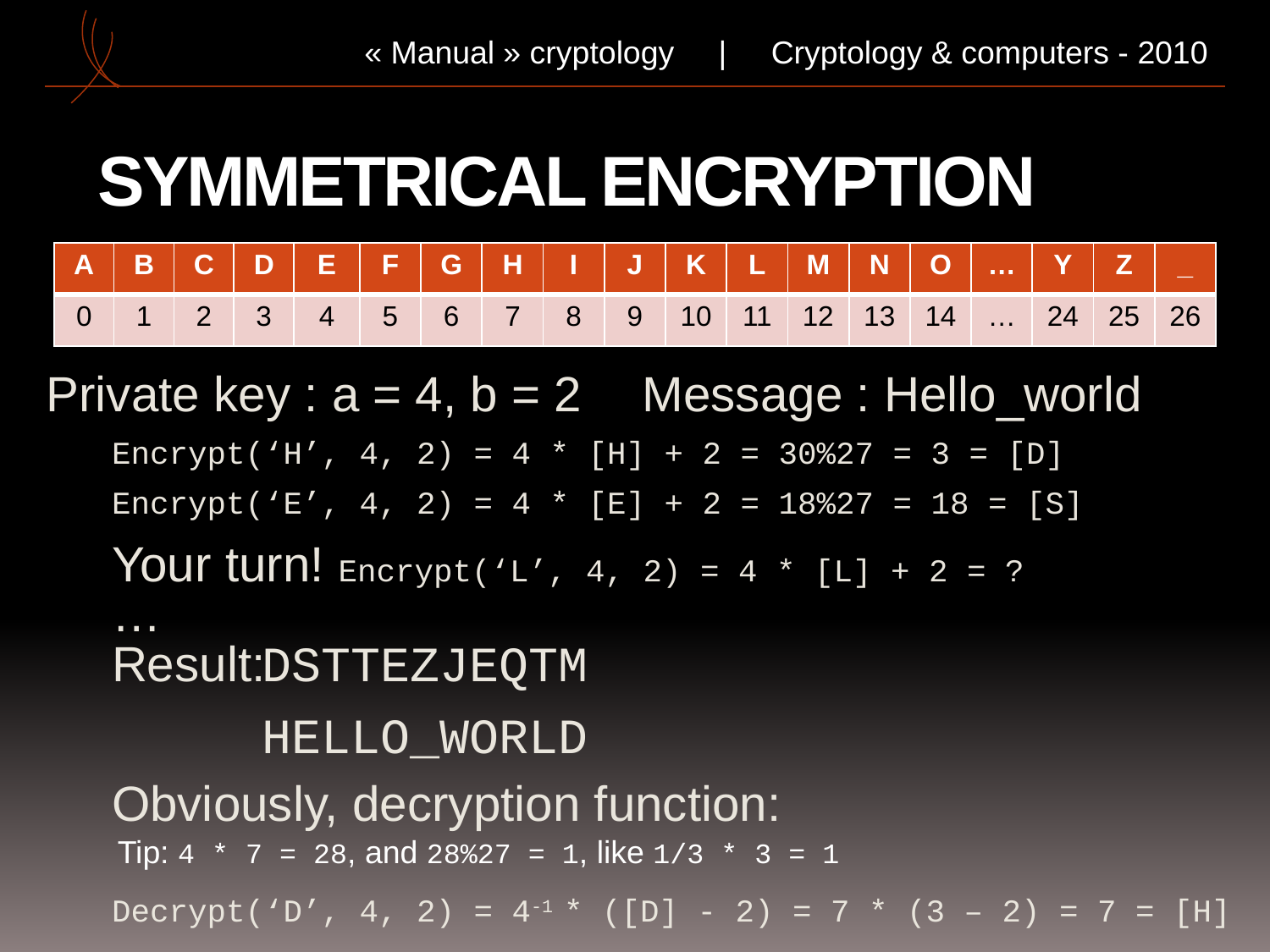

« Manual » cryptology     |     Cryptology & computers - 2010
# Symmetrical encryption
| A | B | C | D | E | F | G | H | I | J | K | L | M | N | O | … | Y | Z | \_ |
| --- | --- | --- | --- | --- | --- | --- | --- | --- | --- | --- | --- | --- | --- | --- | --- | --- | --- | --- |
| 0 | 1 | 2 | 3 | 4 | 5 | 6 | 7 | 8 | 9 | 10 | 11 | 12 | 13 | 14 | … | 24 | 25 | 26 |
Private key : a = 4, b = 2

Message : Hello_world

Encrypt(‘H’, 4, 2) = 4 * [H] + 2 = 30%27 = 3 = [D]
Encrypt(‘E’, 4, 2) = 4 * [E] + 2 = 18%27 = 18 = [S]
Your turn! Encrypt(‘L’, 4, 2) = 4 * [L] + 2 = ?
…
Result:
DSTTEZJEQTM
HELLO_WORLD
Obviously, decryption function:
Tip: 4 * 7 = 28, and 28%27 = 1, like 1/3 * 3 = 1
Decrypt(‘D’, 4, 2) = 4-1 * ([D] - 2) = 7 * (3 – 2) = 7 = [H]